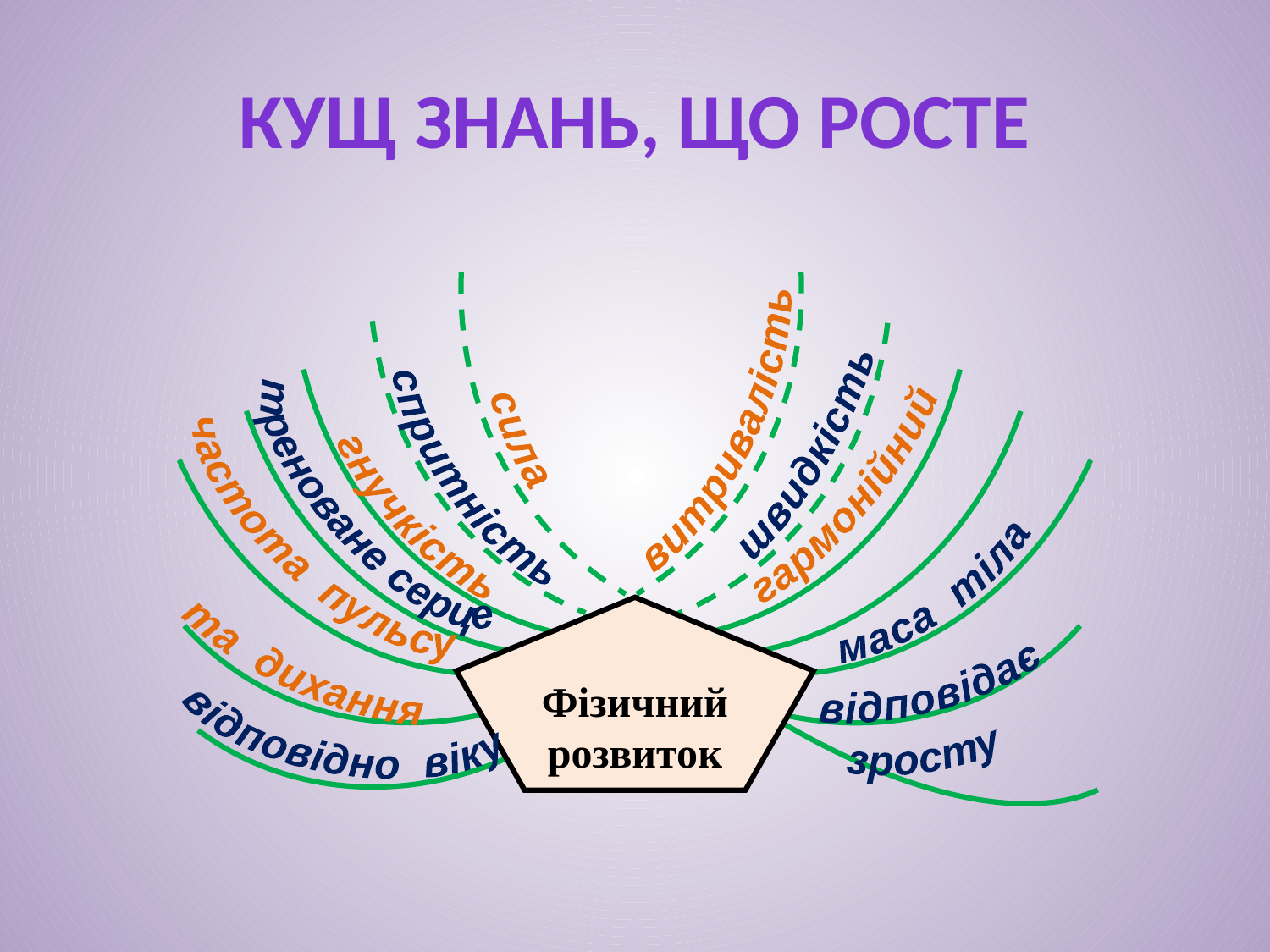

# Кущ знань, що росте

Фізичний розвиток
витривалість
сила
швидкість
спритність
гармонійний
гнучкість
частота  пульсу
треноване серце
маса  тіла
відповідає
та  дихання
відповідно  віку
зросту